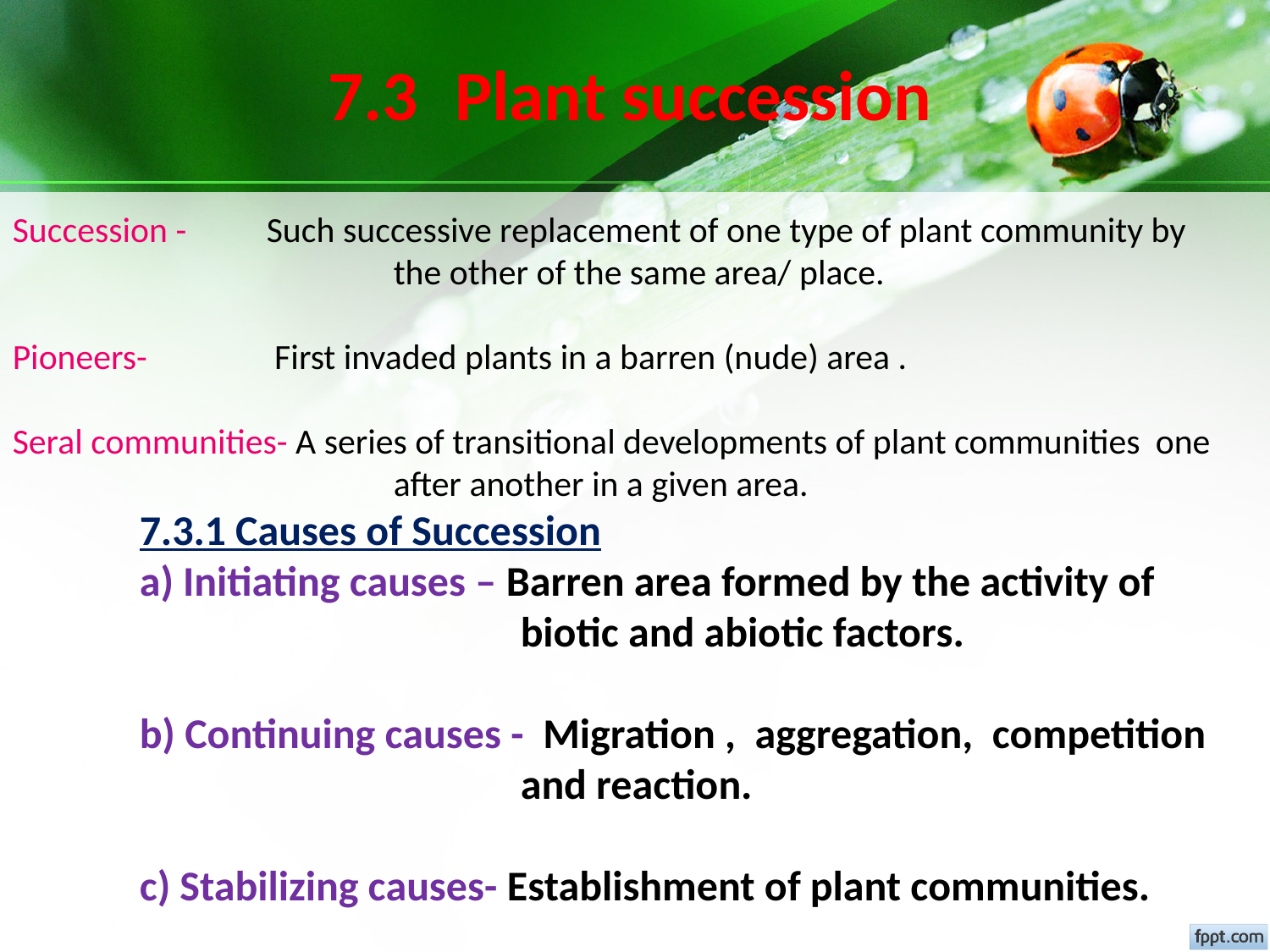

7.3	Plant succession
Succession -  	Such successive replacement of one type of plant community by 			the other of the same area/ place.

Pioneers-	 First invaded plants in a barren (nude) area .

Seral communities- A series of transitional developments of plant communities 	one 			after another in a given area.
	7.3.1 Causes of Succession
	a) Initiating causes – Barren area formed by the activity of 				biotic and abiotic factors.

	b) Continuing causes -  Migration ,  aggregation,  competition 				and reaction.

	c) Stabilizing causes- Establishment of plant communities.